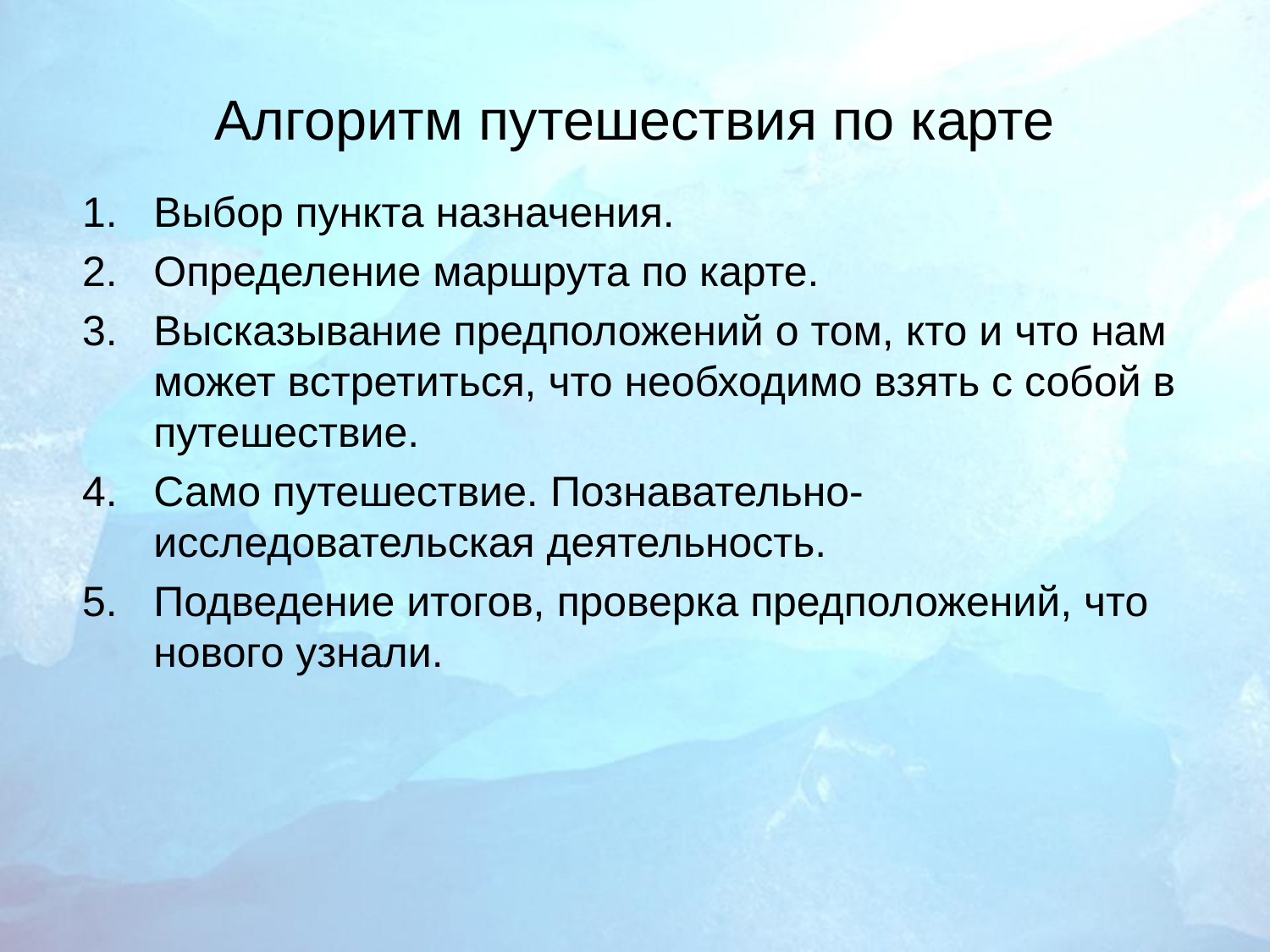

# Алгоритм путешествия по карте
Выбор пункта назначения.
Определение маршрута по карте.
Высказывание предположений о том, кто и что нам может встретиться, что необходимо взять с собой в путешествие.
Само путешествие. Познавательно-исследовательская деятельность.
Подведение итогов, проверка предположений, что нового узнали.